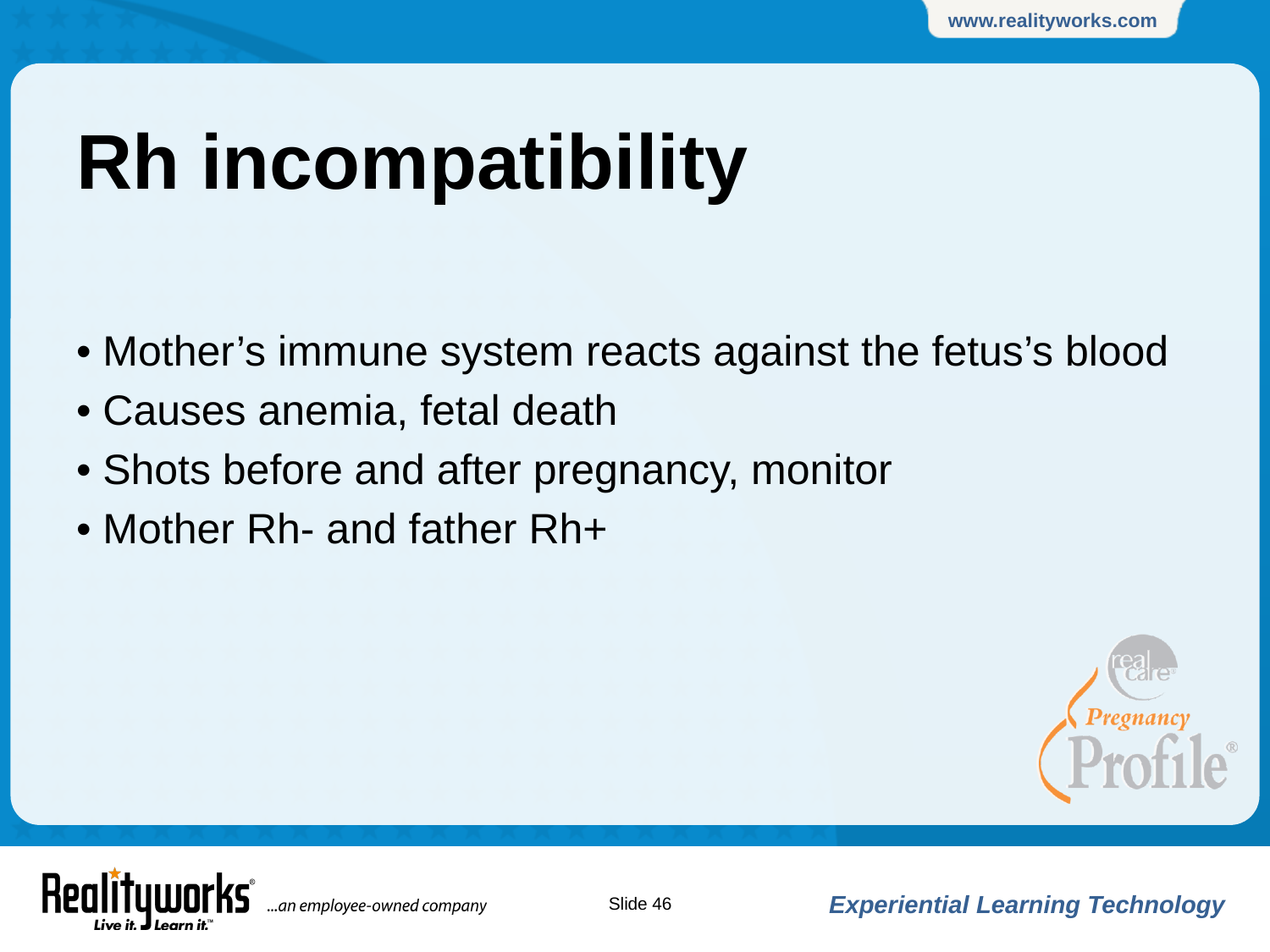

# Rh incompatibility
• Mother’s immune system reacts against the fetus’s blood
• Causes anemia, fetal death
• Shots before and after pregnancy, monitor
• Mother Rh- and father Rh+
Slide 46
Experiential Learning Technology